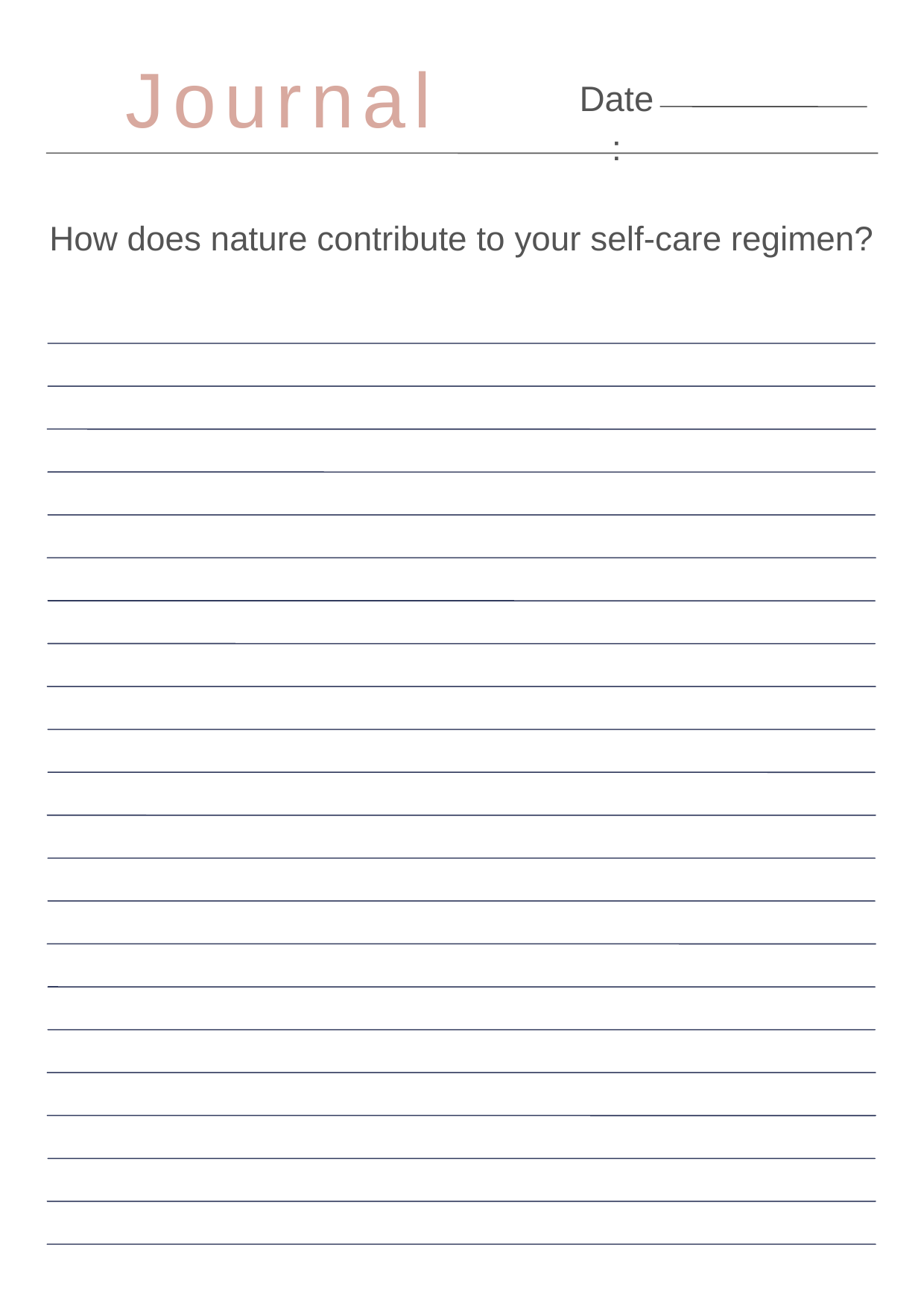

Journal
Date:

How does nature contribute to your self-care regimen?